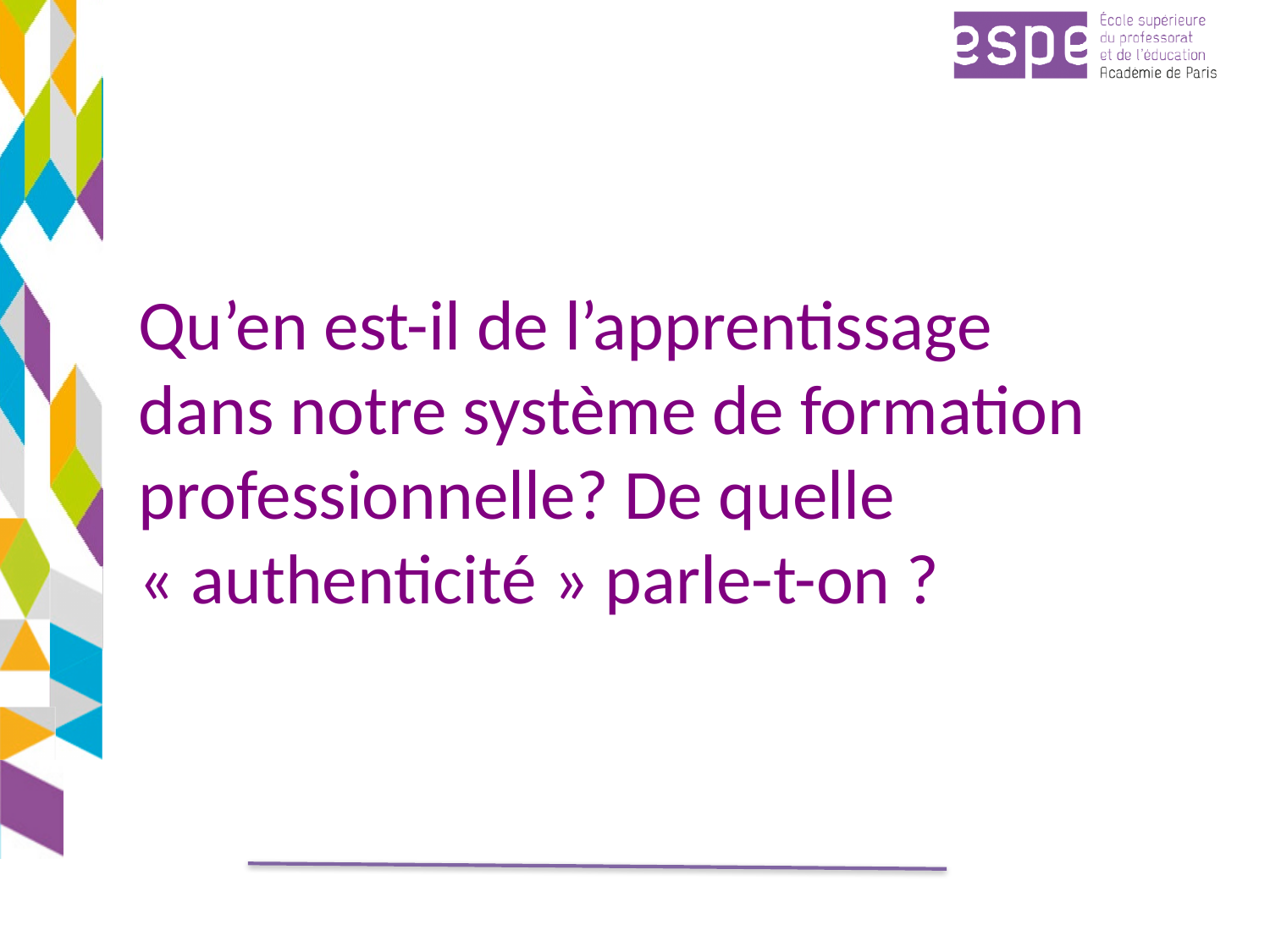

Qu’en est-il de l’apprentissage dans notre système de formation professionnelle? De quelle « authenticité » parle-t-on ?